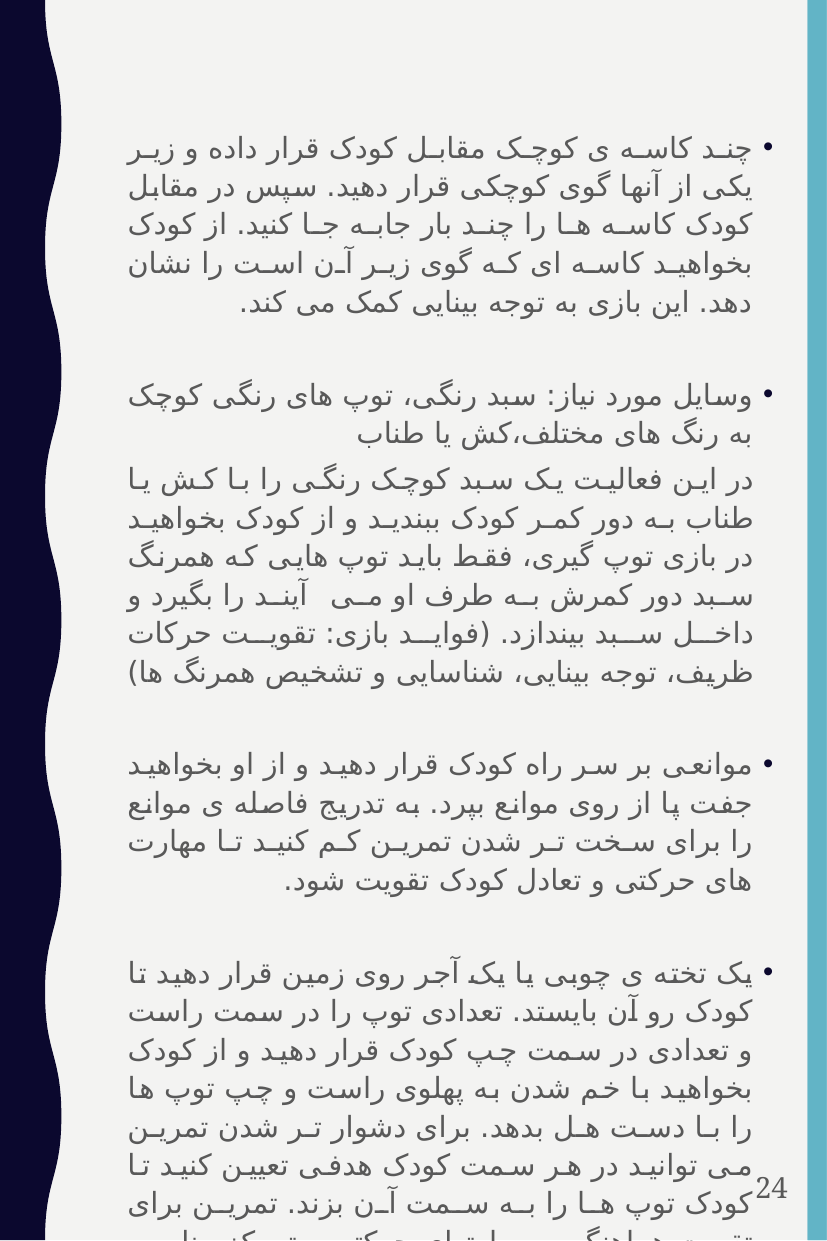

چند کاسه ی کوچک مقابل کودک قرار داده و زیر یکی از آنها گوی کوچکی قرار دهید. سپس در مقابل کودک کاسه ها را چند بار جابه جا کنید. از کودک بخواهید کاسه ای که گوی زیر آن است را نشان دهد. این بازی به توجه بینایی کمک می کند.

وسایل مورد نیاز: سبد رنگی، توپ های رنگی کوچک به رنگ های مختلف،کش یا طناب
در این فعالیت یک سبد کوچک رنگی را با کش یا طناب به دور کمر کودک ببندید و از کودک بخواهید در بازی توپ گیری، فقط باید توپ هایی که همرنگ سبد دور کمرش به طرف او می آیند را بگیرد و داخل سبد بیندازد. (فواید بازی: تقویت حرکات ظریف، توجه بینایی، شناسایی و تشخیص همرنگ ها)

موانعی بر سر راه کودک قرار دهید و از او بخواهید جفت پا از روی موانع بپرد. به تدریج فاصله ی موانع را برای سخت تر شدن تمرین کم کنید تا مهارت های حرکتی و تعادل کودک تقویت شود.

یک تخته ی چوبی یا یک آجر روی زمین قرار دهید تا کودک رو آن بایستد. تعدادی توپ را در سمت راست و تعدادی در سمت چپ کودک قرار دهید و از کودک بخواهید با خم شدن به پهلوی راست و چپ توپ ها را با دست هل بدهد. برای دشوار تر شدن تمرین می توانید در هر سمت کودک هدفی تعیین کنید تا کودک توپ ها را به سمت آن بزند. تمرین برای تقویت هماهنگی و مهارتهای حرکتی و تمرکز مناسب است.

24